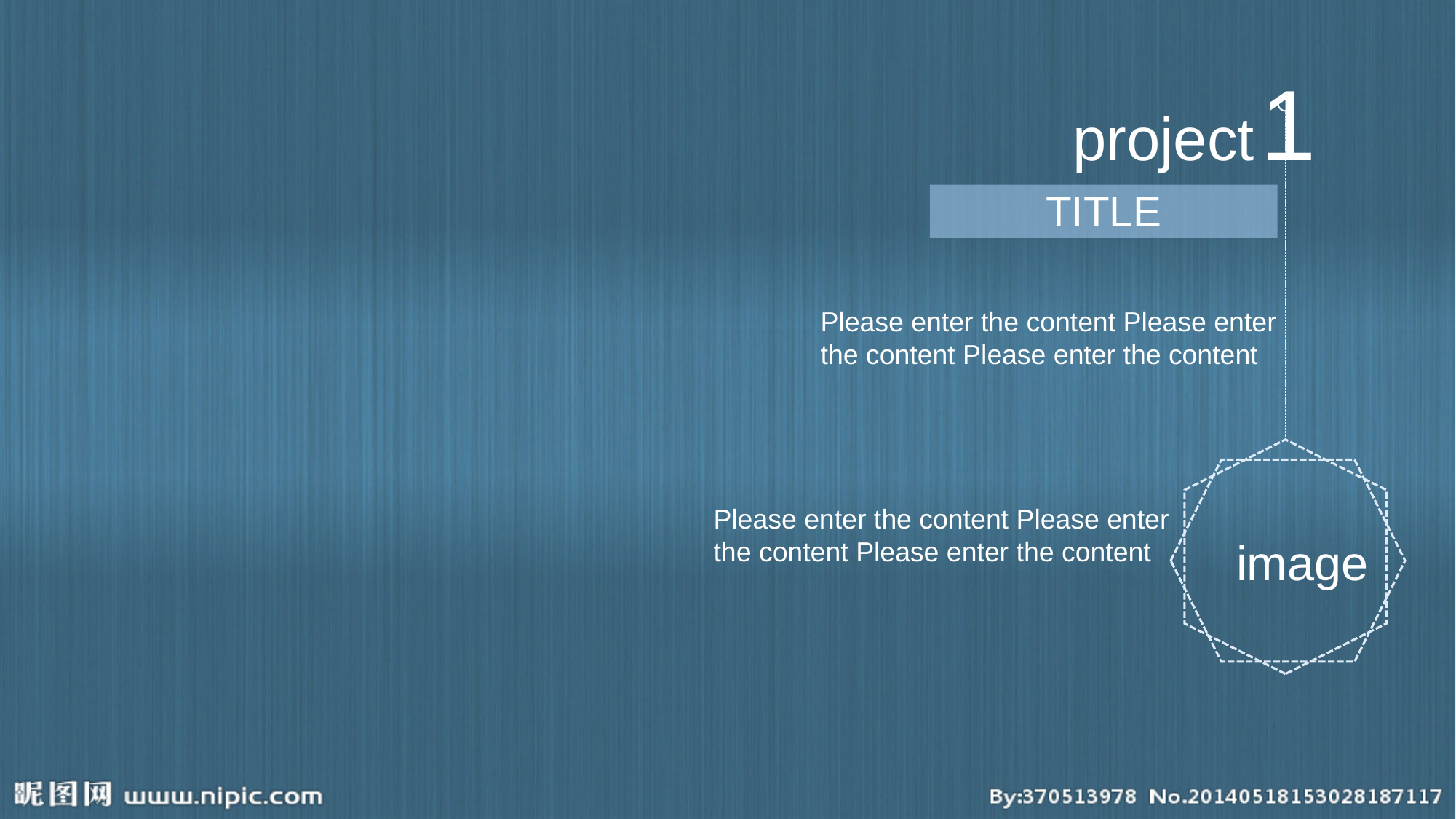

project 1

TITLE

Please enter the content Please enter the content Please enter the content

Please enter the content Please enter the content Please enter the content
image